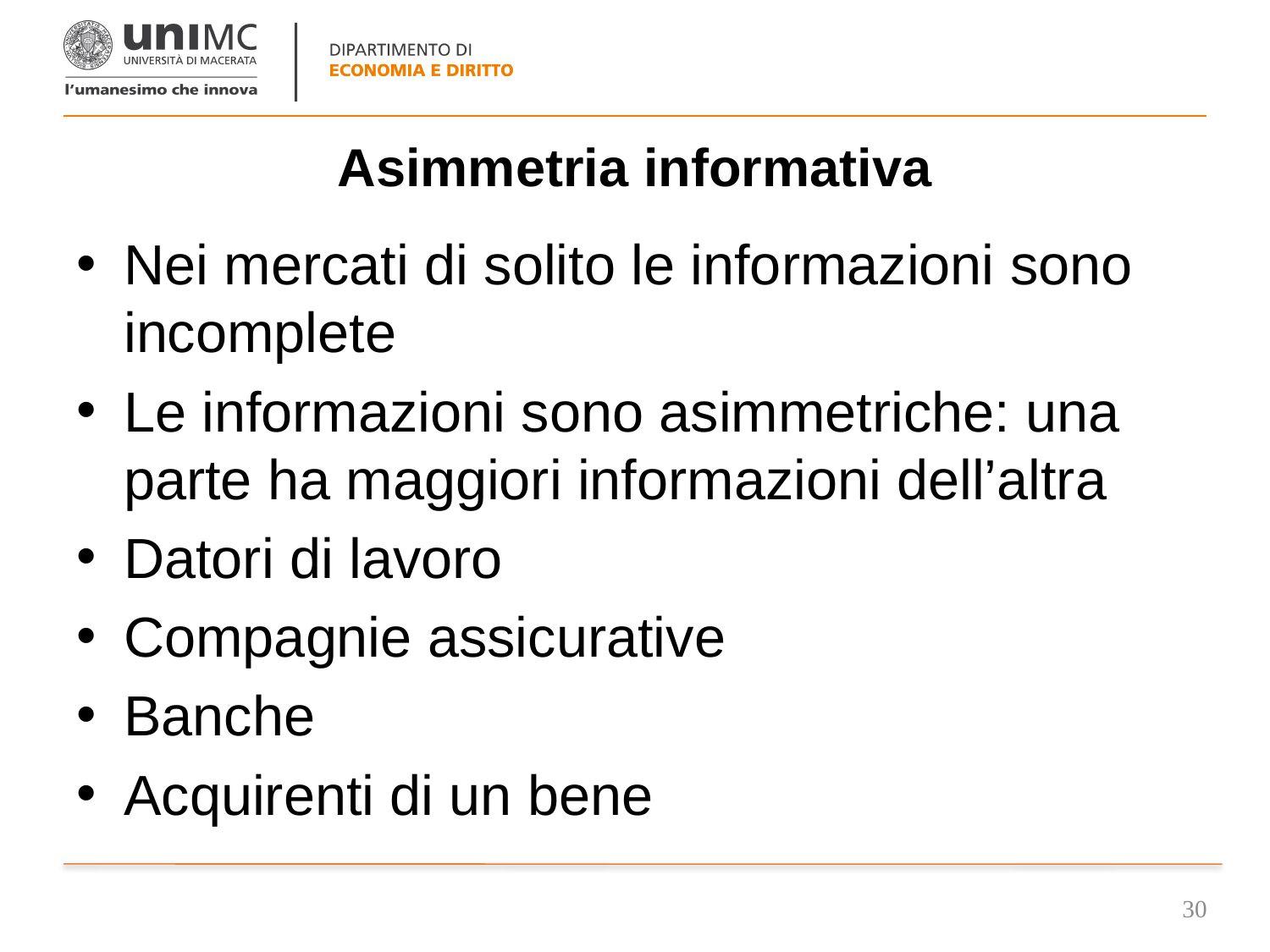

# Asimmetria informativa
Nei mercati di solito le informazioni sono incomplete
Le informazioni sono asimmetriche: una parte ha maggiori informazioni dell’altra
Datori di lavoro
Compagnie assicurative
Banche
Acquirenti di un bene
30